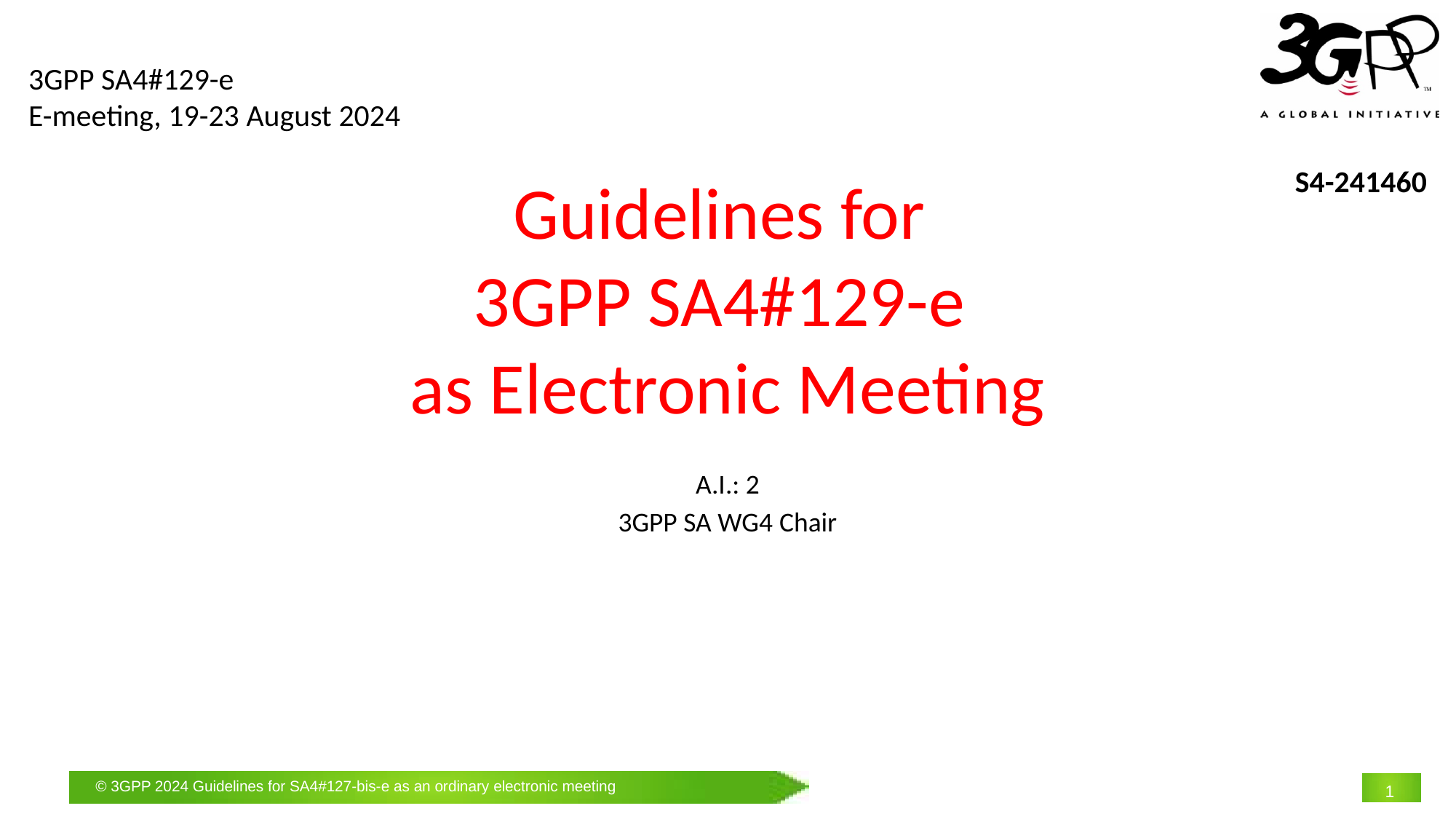

3GPP SA4#129-e
E-meeting, 19-23 August 2024
S4-241460
# Guidelines for 3GPP SA4#129-e as Electronic Meeting
A.I.: 2
3GPP SA WG4 Chair
1